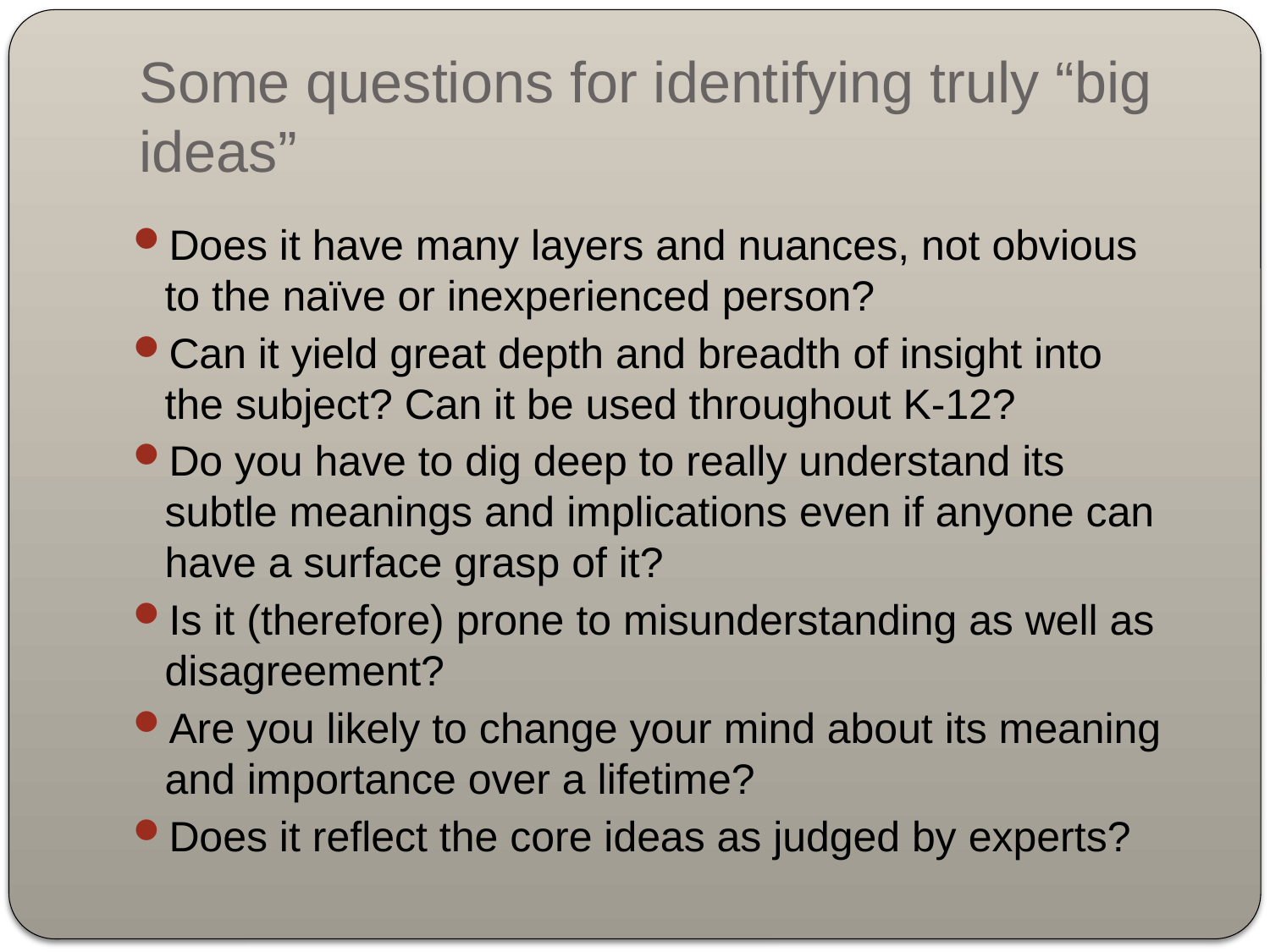

# Some questions for identifying truly “big ideas”
Does it have many layers and nuances, not obvious to the naïve or inexperienced person?
Can it yield great depth and breadth of insight into the subject? Can it be used throughout K-12?
Do you have to dig deep to really understand its subtle meanings and implications even if anyone can have a surface grasp of it?
Is it (therefore) prone to misunderstanding as well as disagreement?
Are you likely to change your mind about its meaning and importance over a lifetime?
Does it reflect the core ideas as judged by experts?